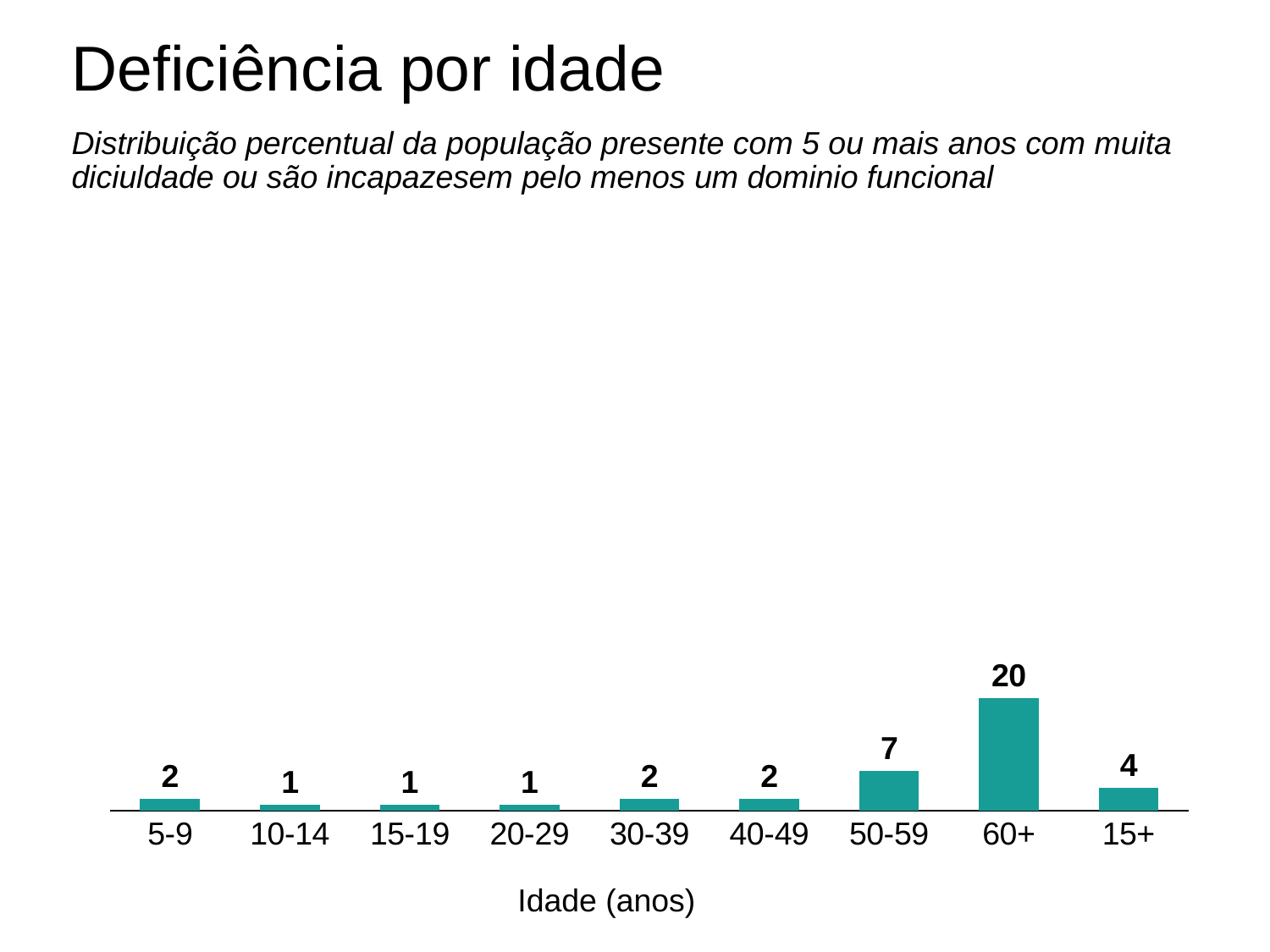

# Deficiência por idade
Distribuição percentual da população presente com 5 ou mais anos com muita diciuldade ou são incapazesem pelo menos um dominio funcional

### Chart

| Category | Series 1 |
|---|---|
| 5-9 | 2.0 |
| 10-14 | 1.0 |
| 15-19 | 1.0 |
| 20-29 | 1.0 |
| 30-39 | 2.0 |
| 40-49 | 2.0 |
| 50-59 | 7.0 |
| 60+ | 20.0 |
| 15+ | 4.0 |
Idade (anos)